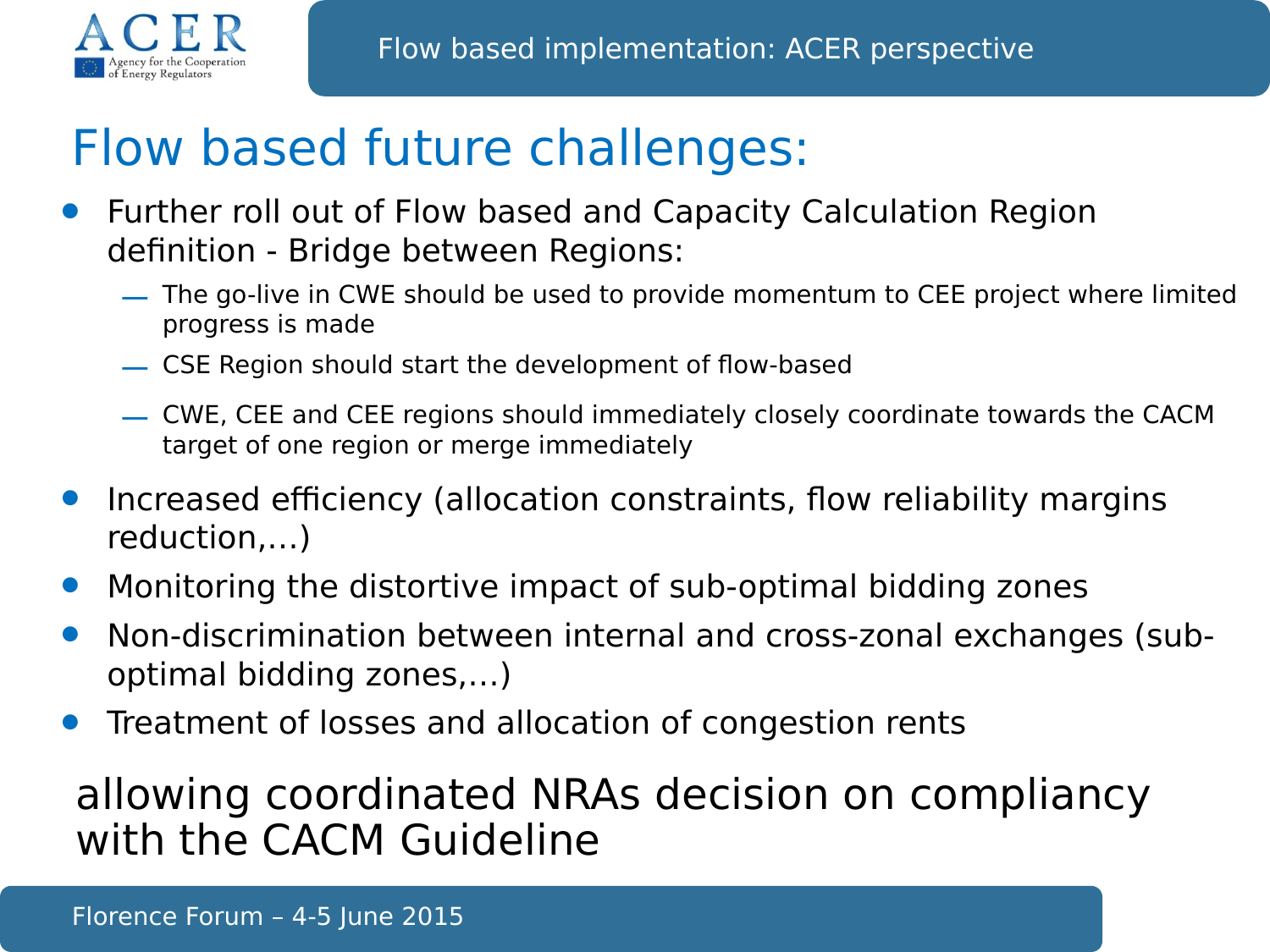

Flow based implementation: ACER perspective

# Flow based future challenges:
Further roll out of Flow based and Capacity Calculation Region definition - Bridge between Regions:
The go-live in CWE should be used to provide momentum to CEE project where limited progress is made
CSE Region should start the development of flow-based
CWE, CEE and CEE regions should immediately closely coordinate towards the CACM target of one region or merge immediately
Increased efficiency (allocation constraints, flow reliability margins reduction,…)
Monitoring the distortive impact of sub-optimal bidding zones
Non-discrimination between internal and cross-zonal exchanges (sub-optimal bidding zones,…)
Treatment of losses and allocation of congestion rents
allowing coordinated NRAs decision on compliancy with the CACM Guideline
Florence Forum – 4-5 June 2015